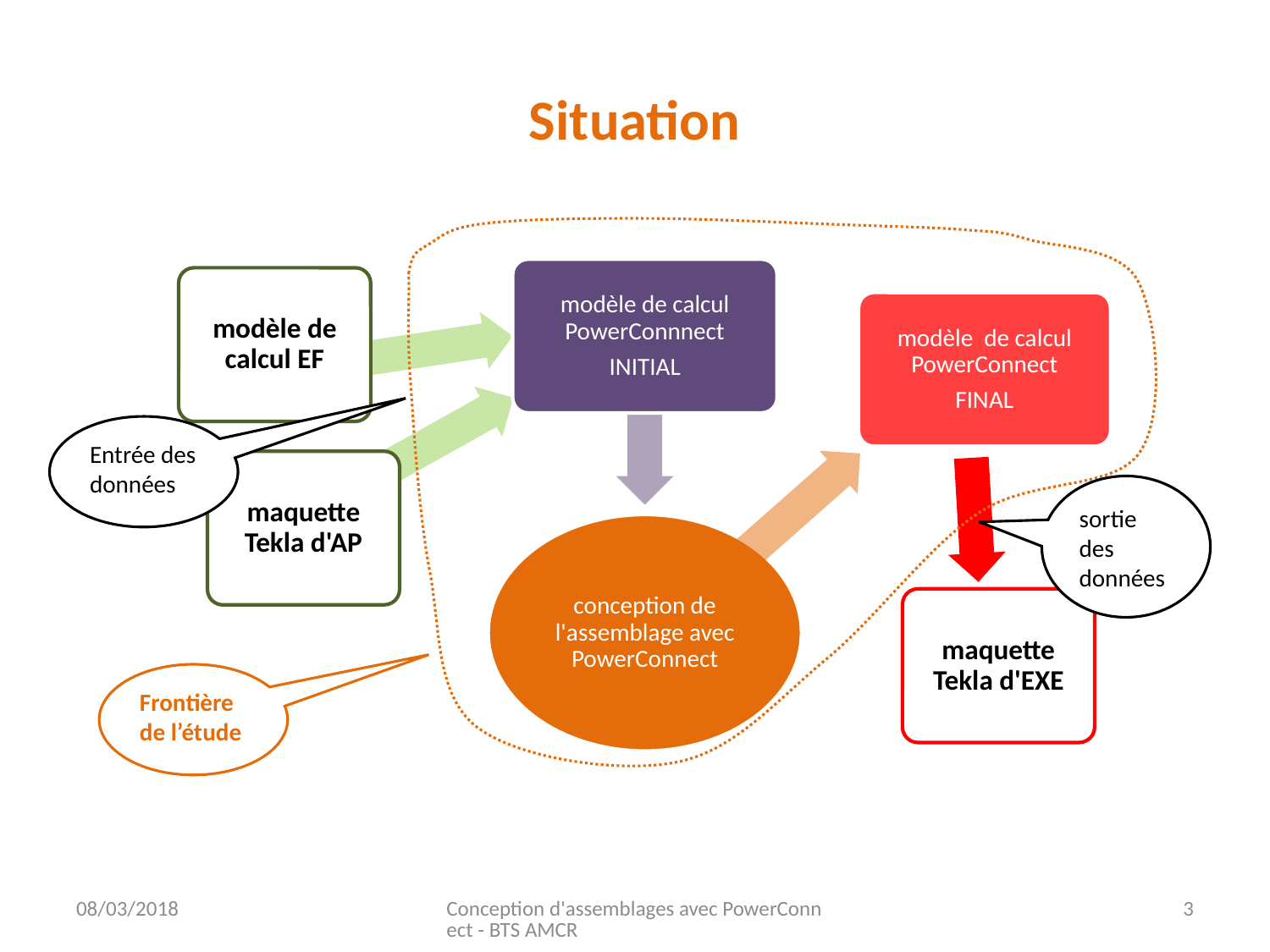

# Situation

conception de l'assemblage avec PowerConnect
maquette Tekla d'AP
modèle de calcul EF
modèle de calcul PowerConnnect
INITIAL
maquette Tekla d'EXE
modèle  de calcul PowerConnect
FINAL
Entrée des données
sortie des données
Frontière de l’étude
08/03/2018
Conception d'assemblages avec PowerConnect - BTS AMCR
3